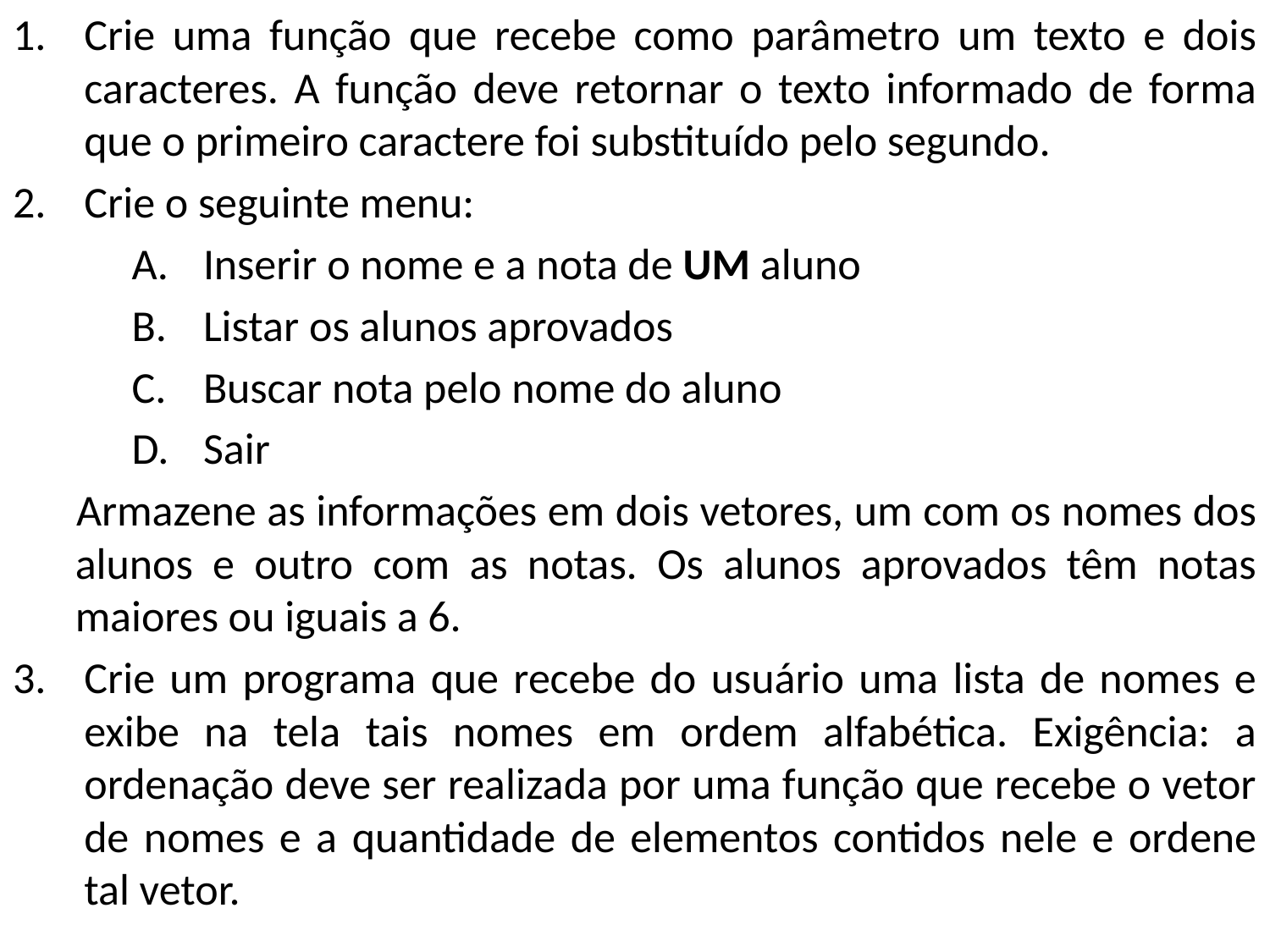

Crie uma função que recebe como parâmetro um texto e dois caracteres. A função deve retornar o texto informado de forma que o primeiro caractere foi substituído pelo segundo.
Crie o seguinte menu:
Inserir o nome e a nota de UM aluno
Listar os alunos aprovados
Buscar nota pelo nome do aluno
Sair
Armazene as informações em dois vetores, um com os nomes dos alunos e outro com as notas. Os alunos aprovados têm notas maiores ou iguais a 6.
Crie um programa que recebe do usuário uma lista de nomes e exibe na tela tais nomes em ordem alfabética. Exigência: a ordenação deve ser realizada por uma função que recebe o vetor de nomes e a quantidade de elementos contidos nele e ordene tal vetor.